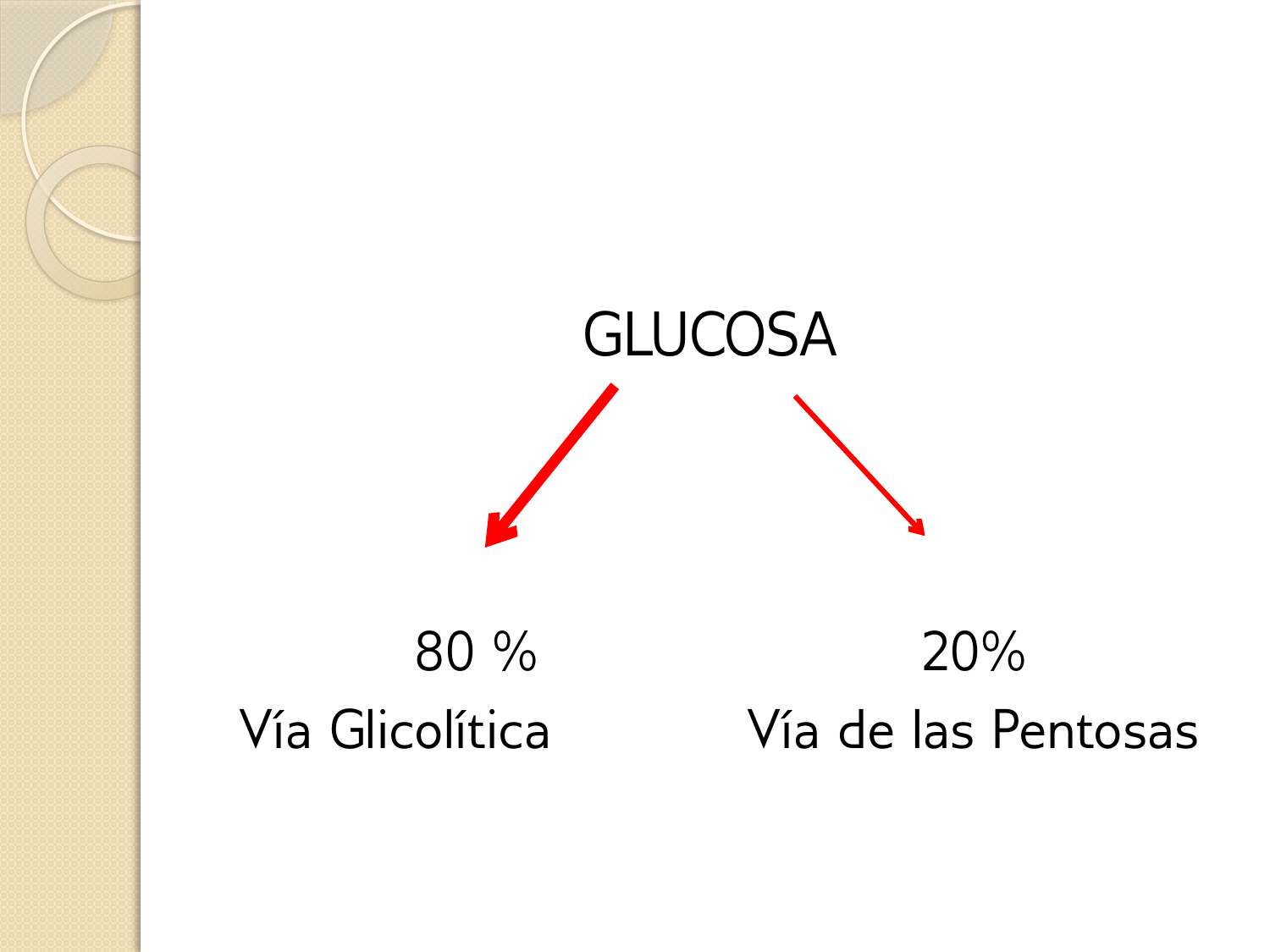

#
GLUCOSA

80 %				20%
Vía Glicolítica		Vía de las Pentosas